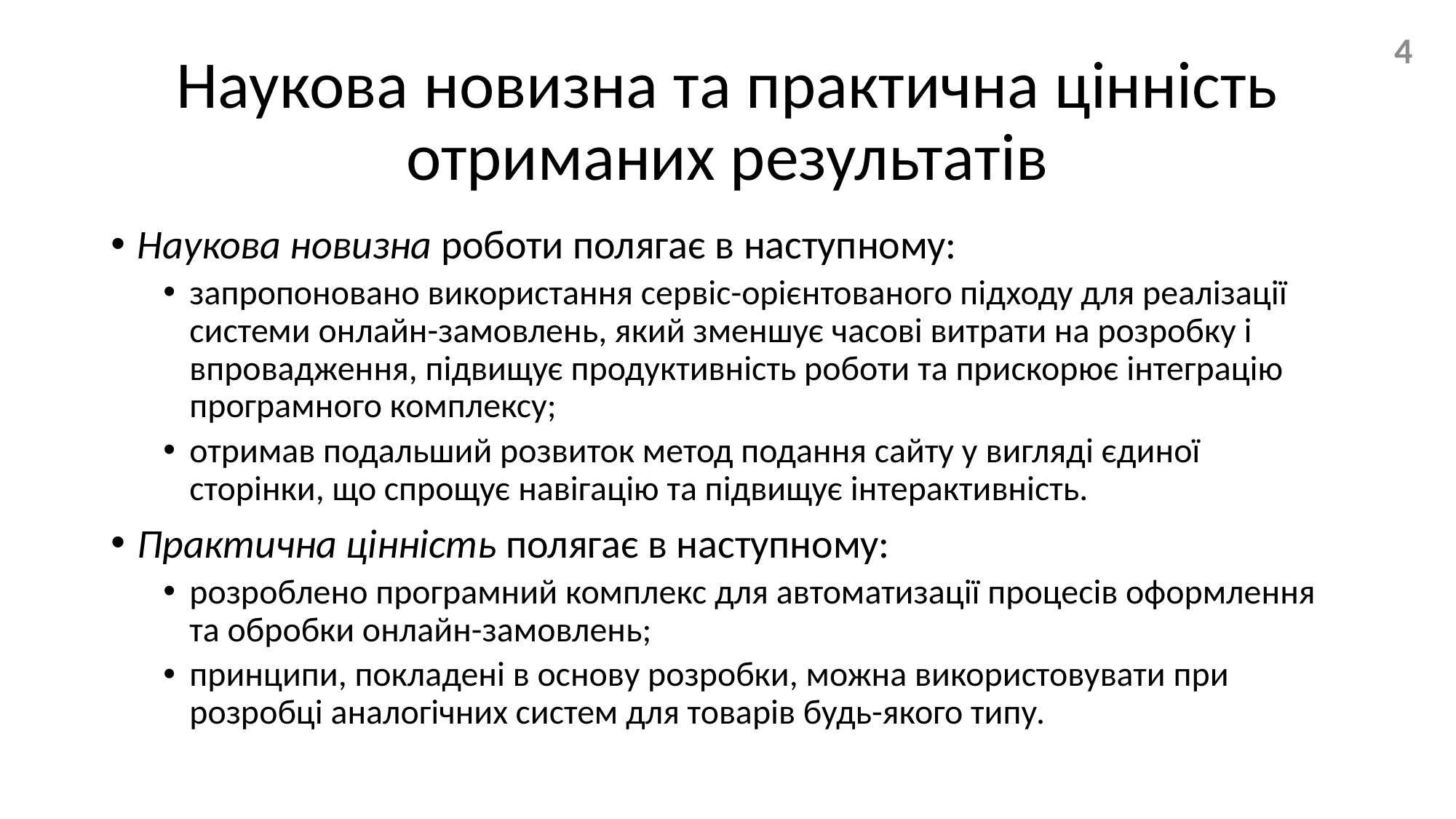

4
# Наукова новизна та практична цінність отриманих результатів
Наукова новизна роботи полягає в наступному:
запропоновано використання сервіс-орієнтованого підходу для реалізації системи онлайн-замовлень, який зменшує часові витрати на розробку і впровадження, підвищує продуктивність роботи та прискорює інтеграцію програмного комплексу;
отримав подальший розвиток метод подання сайту у вигляді єдиної сторінки, що спрощує навігацію та підвищує інтерактивність.
Практична цінність полягає в наступному:
розроблено програмний комплекс для автоматизації процесів оформлення та обробки онлайн-замовлень;
принципи, покладені в основу розробки, можна використовувати при розробці аналогічних систем для товарів будь-якого типу.